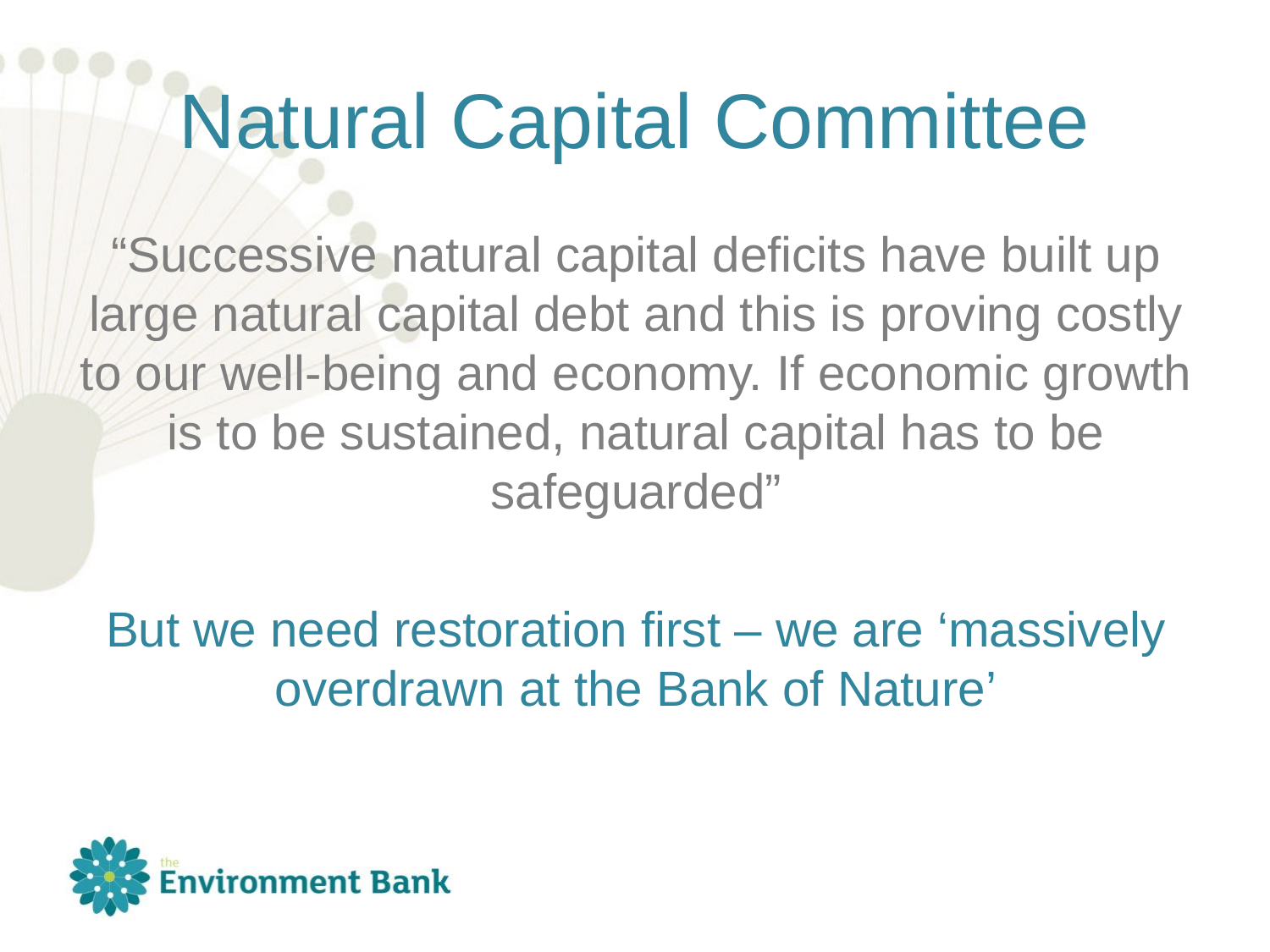

# Natural Capital Committee
“Successive natural capital deficits have built up large natural capital debt and this is proving costly to our well-being and economy. If economic growth is to be sustained, natural capital has to be safeguarded”

But we need restoration first – we are ‘massively overdrawn at the Bank of Nature’